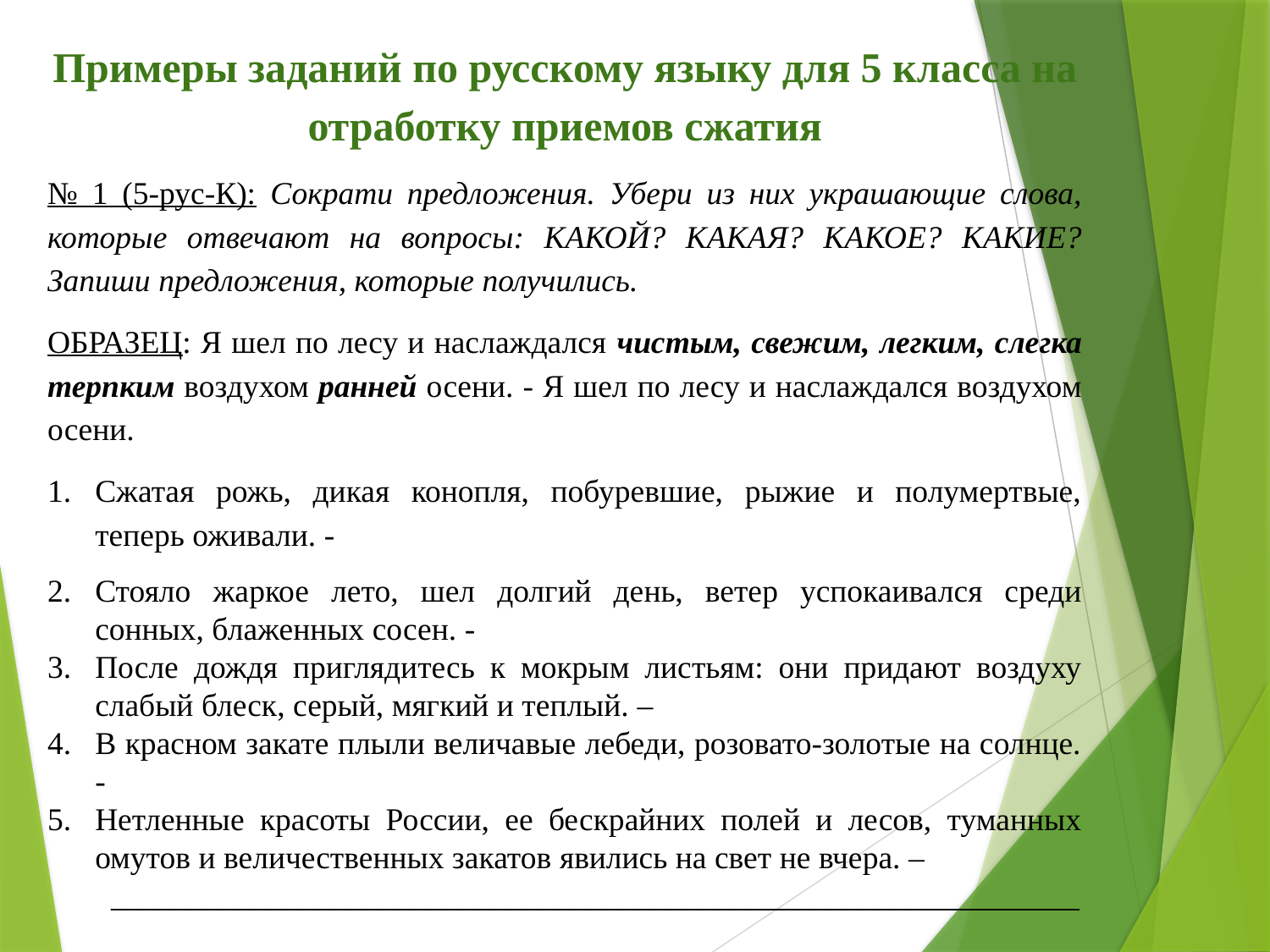

Примеры заданий по русскому языку для 5 класса на отработку приемов сжатия
№ 1 (5-рус-К): Сократи предложения. Убери из них украшающие слова, которые отвечают на вопросы: КАКОЙ? КАКАЯ? КАКОЕ? КАКИЕ? Запиши предложения, которые получились.
ОБРАЗЕЦ: Я шел по лесу и наслаждался чистым, свежим, легким, слегка терпким воздухом ранней осени. - Я шел по лесу и наслаждался воздухом осени.
Сжатая рожь, дикая конопля, побуревшие, рыжие и полумертвые, теперь оживали. -
Стояло жаркое лето, шел долгий день, ветер успокаивался среди сонных, блаженных сосен. -
После дождя приглядитесь к мокрым листьям: они придают воздуху слабый блеск, серый, мягкий и теплый. –
В красном закате плыли величавые лебеди, розовато-золотые на солнце. -
Нетленные красоты России, ее бескрайних полей и лесов, туманных омутов и величественных закатов явились на свет не вчера. –
_____________________________________________________________